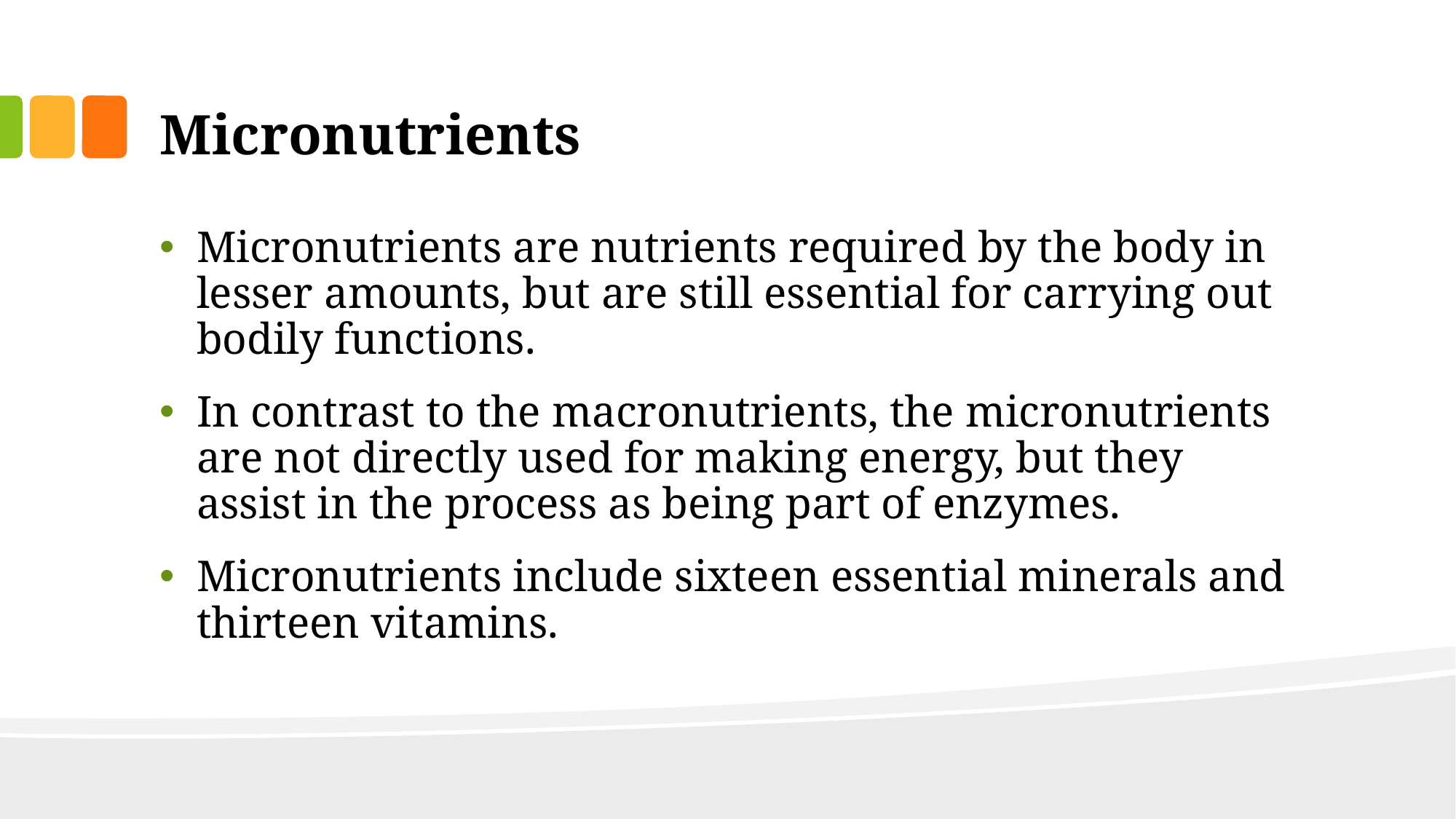

# Micronutrients
Micronutrients are nutrients required by the body in lesser amounts, but are still essential for carrying out bodily functions.
In contrast to the macronutrients, the micronutrients are not directly used for making energy, but they assist in the process as being part of enzymes.
Micronutrients include sixteen essential minerals and thirteen vitamins.